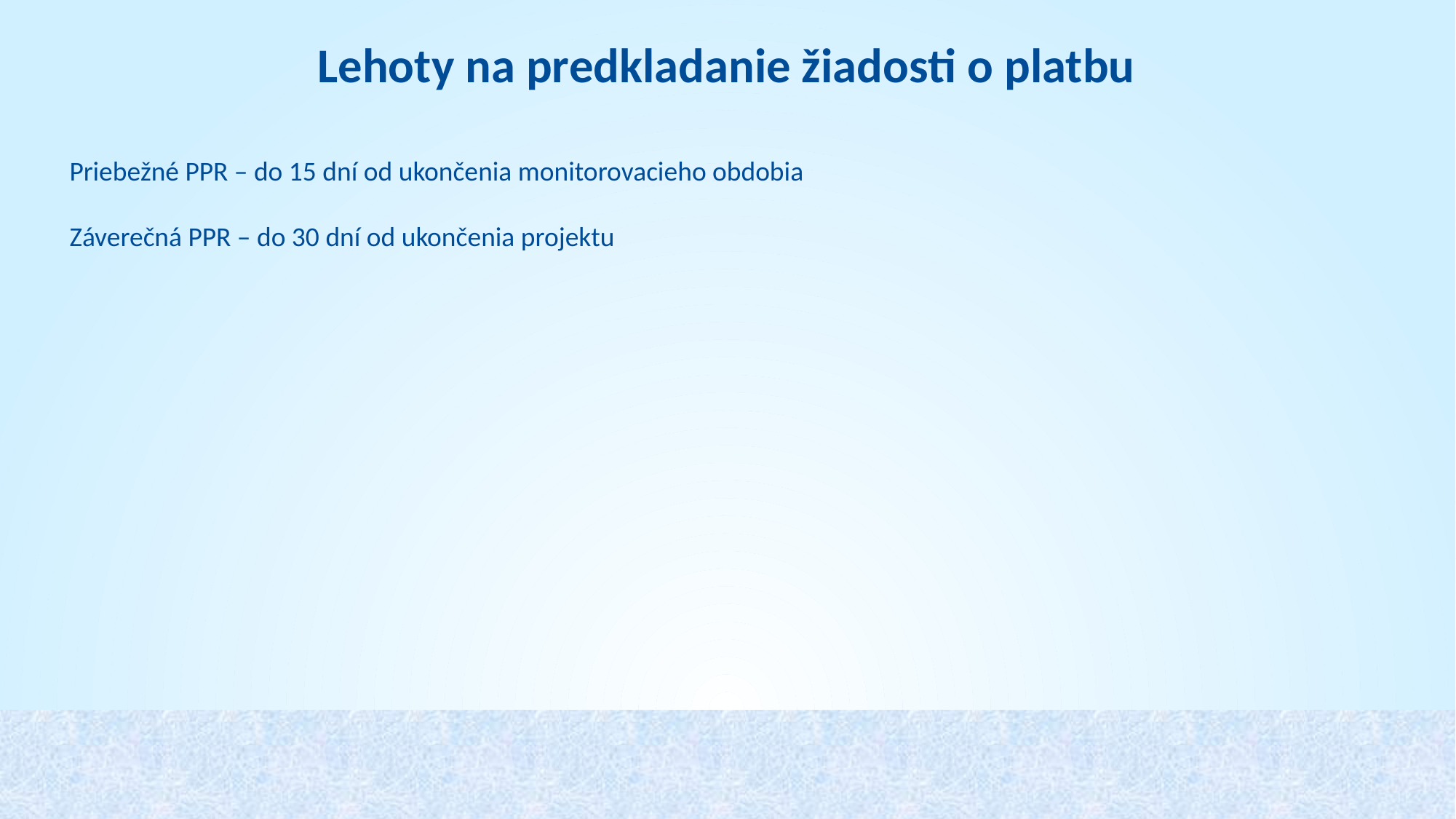

Lehoty na predkladanie žiadosti o platbu
Priebežné PPR – do 15 dní od ukončenia monitorovacieho obdobia

Záverečná PPR – do 30 dní od ukončenia projektu